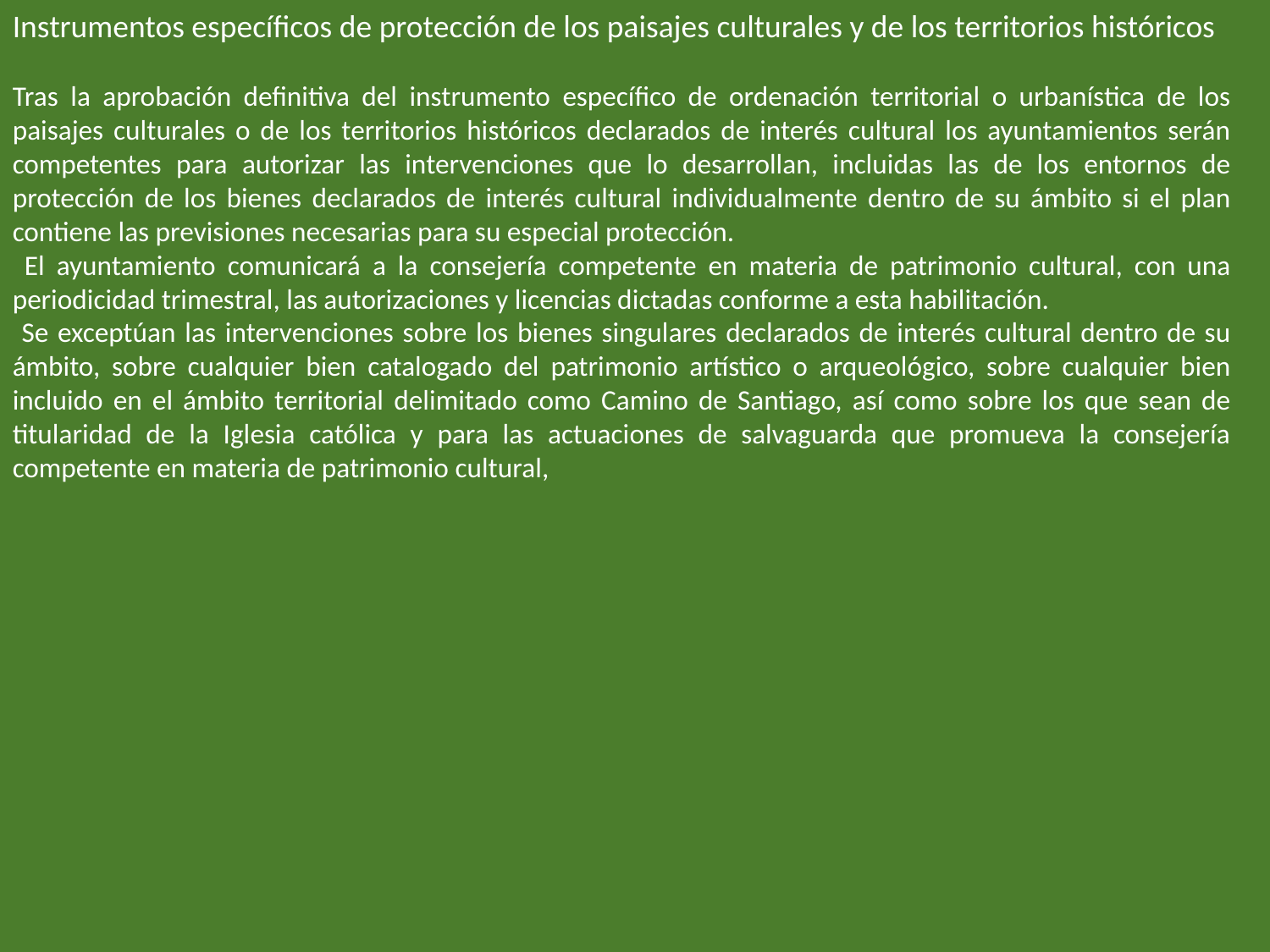

Instrumentos específicos de protección de los paisajes culturales y de los territorios históricos

Tras la aprobación definitiva del instrumento específico de ordenación territorial o urbanística de los paisajes culturales o de los territorios históricos declarados de interés cultural los ayuntamientos serán competentes para autorizar las intervenciones que lo desarrollan, incluidas las de los entornos de protección de los bienes declarados de interés cultural individualmente dentro de su ámbito si el plan contiene las previsiones necesarias para su especial protección.
 El ayuntamiento comunicará a la consejería competente en materia de patrimonio cultural, con una periodicidad trimestral, las autorizaciones y licencias dictadas conforme a esta habilitación.
 Se exceptúan las intervenciones sobre los bienes singulares declarados de interés cultural dentro de su ámbito, sobre cualquier bien catalogado del patrimonio artístico o arqueológico, sobre cualquier bien incluido en el ámbito territorial delimitado como Camino de Santiago, así como sobre los que sean de titularidad de la Iglesia católica y para las actuaciones de salvaguarda que promueva la consejería competente en materia de patrimonio cultural,